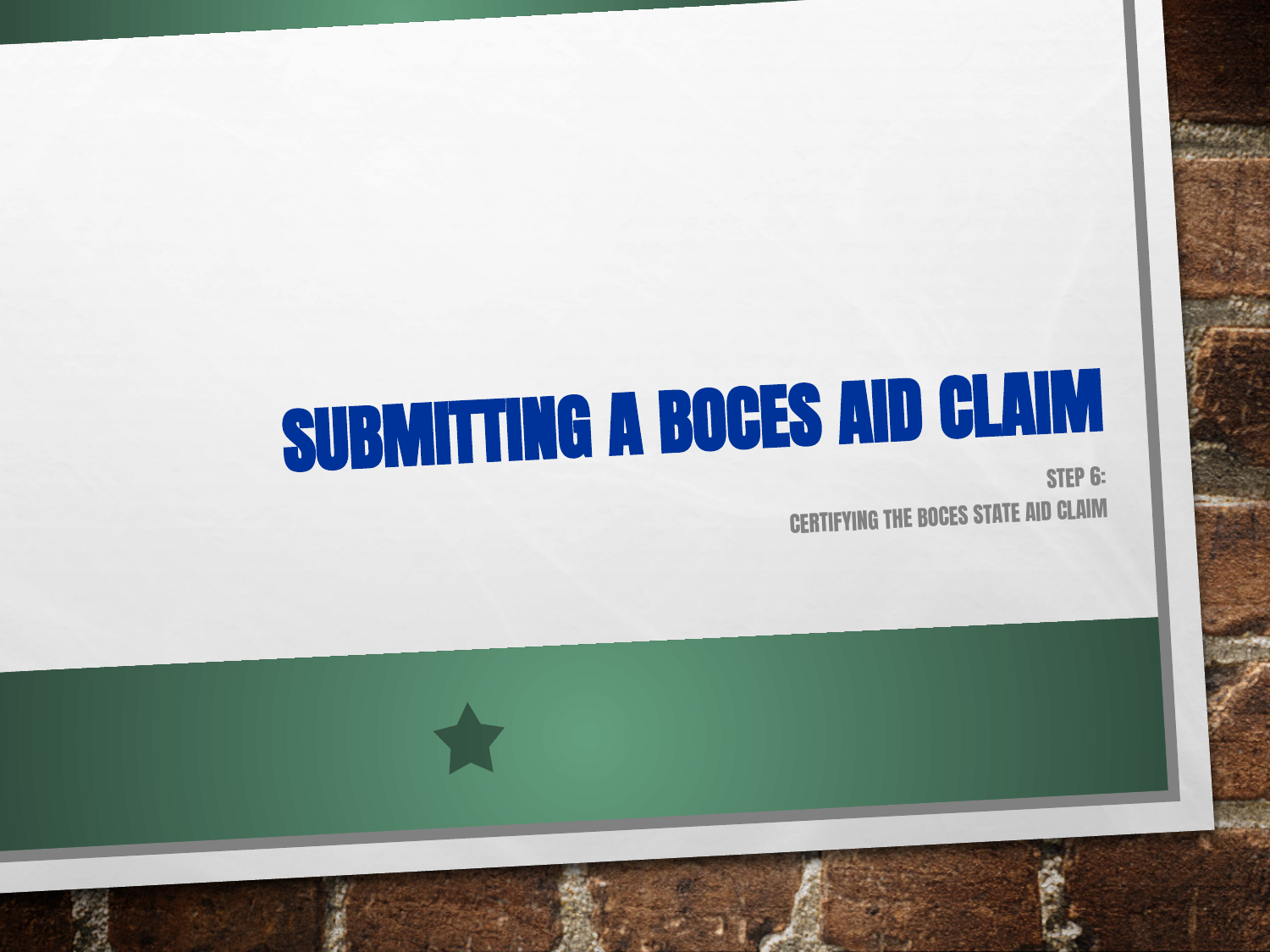

# Submitting a BOCES Aid Claim
Step 6:
Certifying the BOCES State Aid Claim